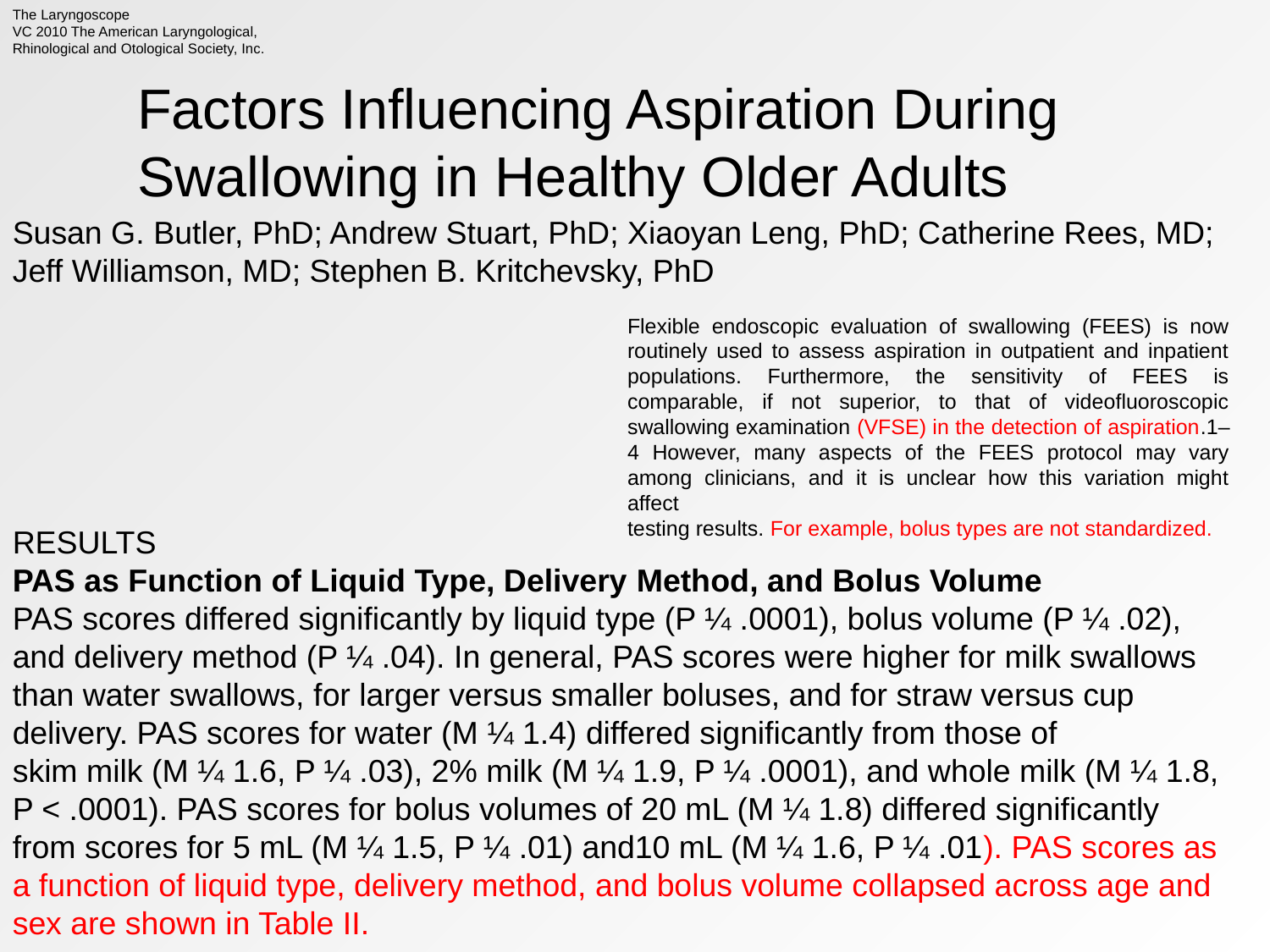

The Laryngoscope
VC 2010 The American Laryngological,
Rhinological and Otological Society, Inc.
Factors Influencing Aspiration During
Swallowing in Healthy Older Adults
Susan G. Butler, PhD; Andrew Stuart, PhD; Xiaoyan Leng, PhD; Catherine Rees, MD;
Jeff Williamson, MD; Stephen B. Kritchevsky, PhD
Flexible endoscopic evaluation of swallowing (FEES) is now routinely used to assess aspiration in outpatient and inpatient populations. Furthermore, the sensitivity of FEES is comparable, if not superior, to that of videofluoroscopic swallowing examination (VFSE) in the detection of aspiration.1–4 However, many aspects of the FEES protocol may vary among clinicians, and it is unclear how this variation might affect
testing results. For example, bolus types are not standardized.
RESULTS
PAS as Function of Liquid Type, Delivery Method, and Bolus Volume
PAS scores differed significantly by liquid type (P ¼ .0001), bolus volume (P ¼ .02), and delivery method (P ¼ .04). In general, PAS scores were higher for milk swallows
than water swallows, for larger versus smaller boluses, and for straw versus cup  delivery. PAS scores for water (M ¼ 1.4) differed significantly from those of
skim milk (M ¼ 1.6, P ¼ .03), 2% milk (M ¼ 1.9, P ¼ .0001), and whole milk (M ¼ 1.8, P < .0001). PAS scores for bolus volumes of 20 mL (M ¼ 1.8) differed significantly
from scores for 5 mL (M ¼ 1.5, P ¼ .01) and10 mL (M ¼ 1.6, P ¼ .01). PAS scores as a function of liquid type, delivery method, and bolus volume collapsed across age and sex are shown in Table II.